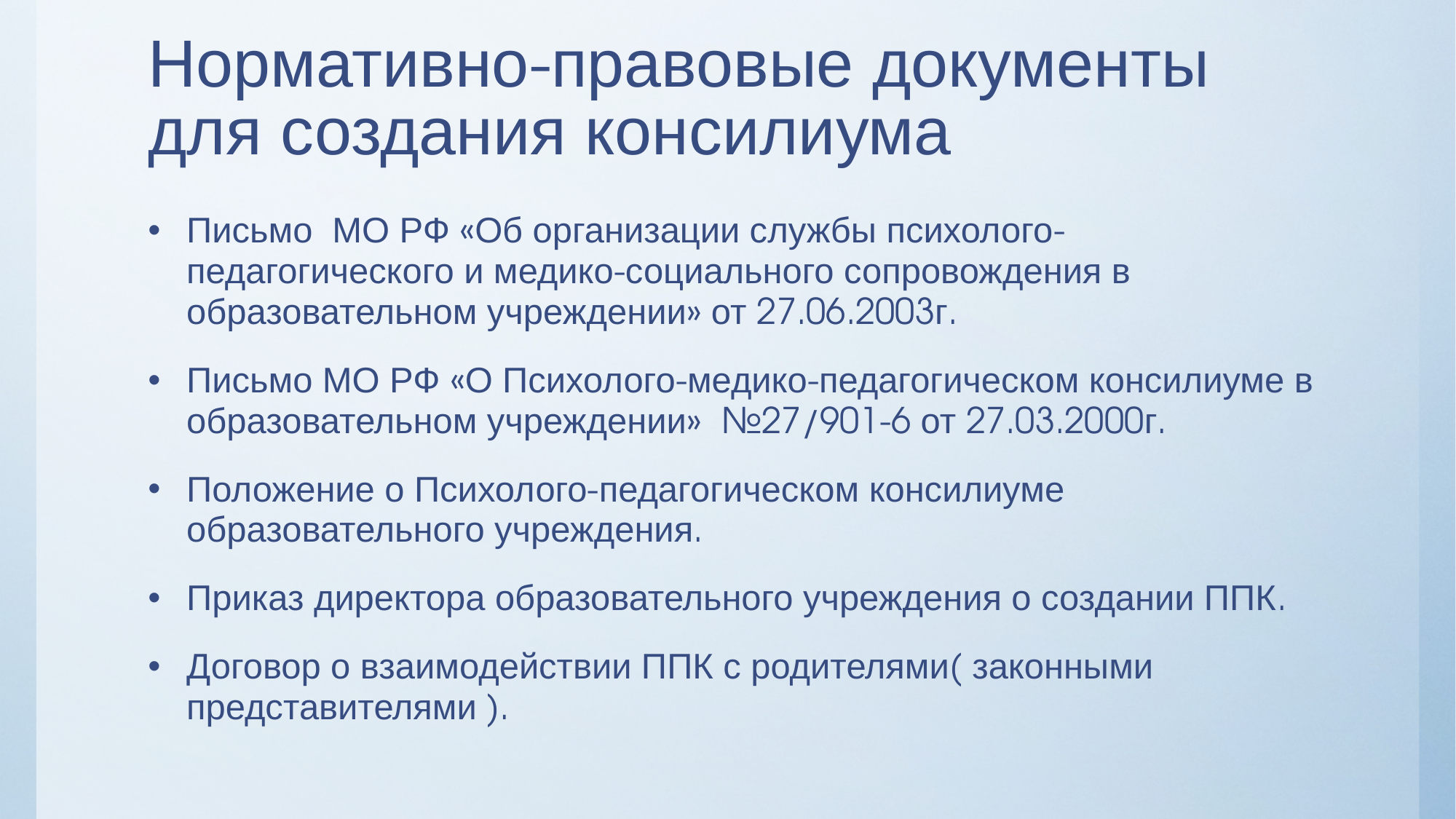

# Нормативно-правовые документы для создания консилиума
Письмо  МО РФ «Об организации службы психолого-педагогического и медико-социального сопровождения в образовательном учреждении» от 27.06.2003г.
Письмо МО РФ «О Психолого-медико-педагогическом консилиуме в образовательном учреждении»  №27/901-6 от 27.03.2000г.
Положение о Психолого-педагогическом консилиуме образовательного учреждения.
Приказ директора образовательного учреждения о создании ППК.
Договор о взаимодействии ППК с родителями( законными представителями ).